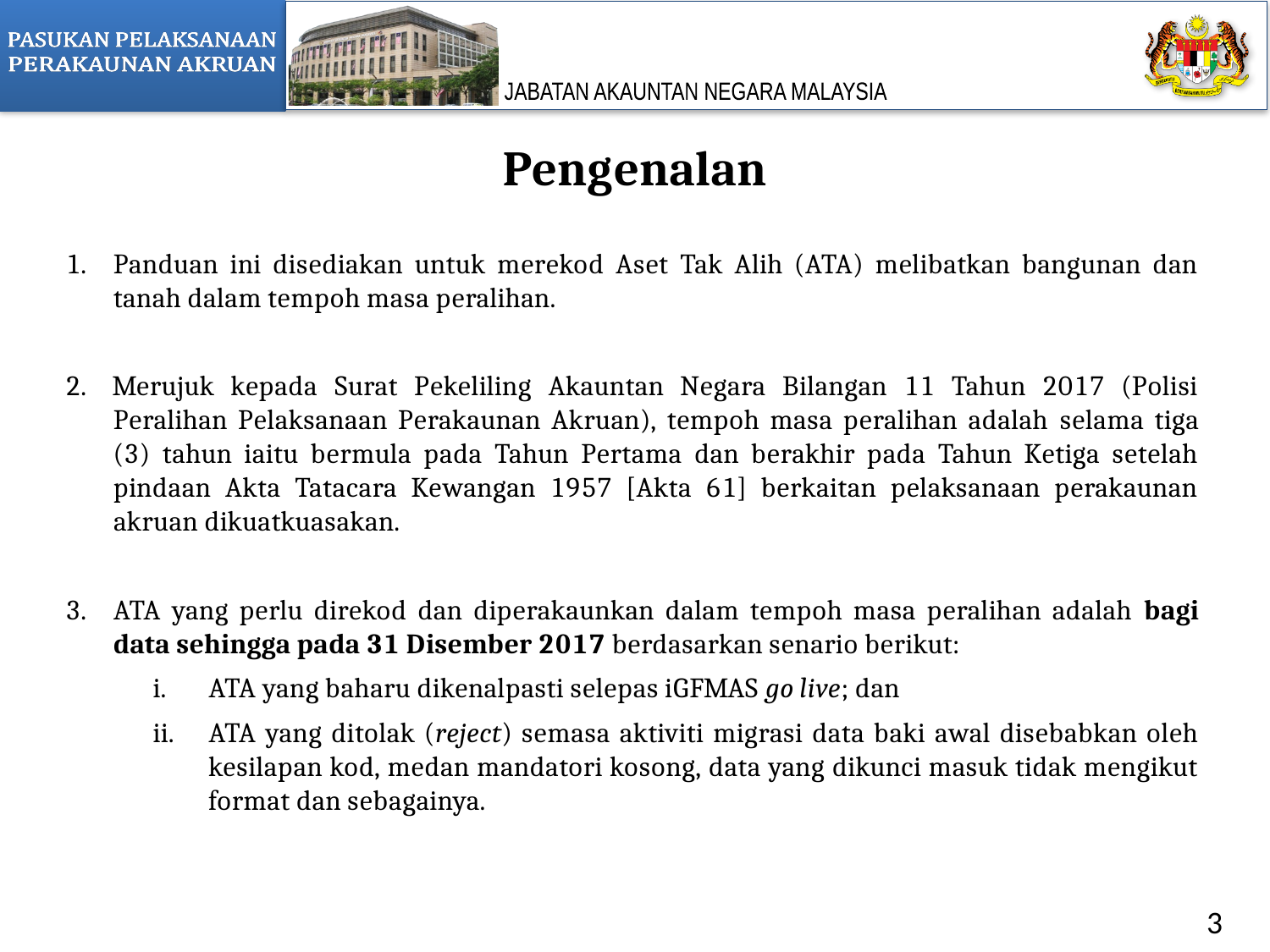

Pengenalan
Panduan ini disediakan untuk merekod Aset Tak Alih (ATA) melibatkan bangunan dan tanah dalam tempoh masa peralihan.

Merujuk kepada Surat Pekeliling Akauntan Negara Bilangan 11 Tahun 2017 (Polisi Peralihan Pelaksanaan Perakaunan Akruan), tempoh masa peralihan adalah selama tiga (3) tahun iaitu bermula pada Tahun Pertama dan berakhir pada Tahun Ketiga setelah pindaan Akta Tatacara Kewangan 1957 [Akta 61] berkaitan pelaksanaan perakaunan akruan dikuatkuasakan.

ATA yang perlu direkod dan diperakaunkan dalam tempoh masa peralihan adalah bagi data sehingga pada 31 Disember 2017 berdasarkan senario berikut:
ATA yang baharu dikenalpasti selepas iGFMAS go live; dan
ATA yang ditolak (reject) semasa aktiviti migrasi data baki awal disebabkan oleh kesilapan kod, medan mandatori kosong, data yang dikunci masuk tidak mengikut format dan sebagainya.

3